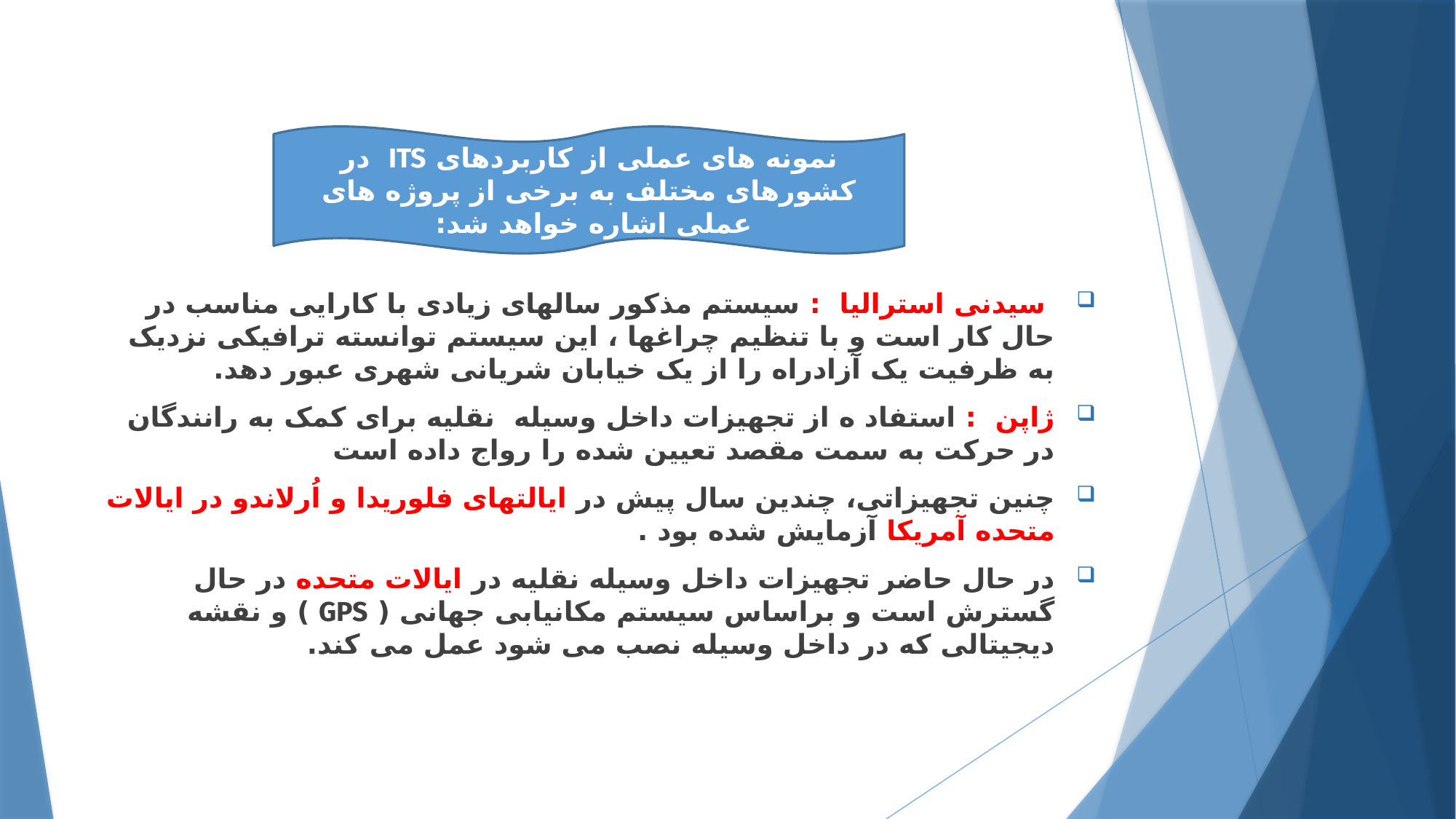

#
نمونه های عملی از کاربردهای ITS  در کشورهای مختلف به برخی از پروژه های عملی اشاره خواهد شد:

 سیدنی استرالیا  : سیستم مذکور سالهای زیادی با کارایی مناسب در   حال کار است و با تنظیم چراغها ، این سیستم توانسته ترافیکی نزدیک به ظرفیت یک آزادراه را از یک خیابان شریانی شهری عبور دهد.
ژاپن  : استفاد ه از تجهیزات داخل وسیله  نقلیه برای کمک به رانندگان در حرکت به سمت مقصد تعیین شده را رواج داده است
چنین تجهیزاتی، چندین سال پیش در ایالتهای فلوریدا و اُرلاندو در ایالات متحده آمریکا آزمایش شده بود .
در حال حاضر تجهیزات داخل وسیله نقلیه در ایالات متحده در حال گسترش است و براساس سیستم مکانیابی جهانی ( GPS ) و نقشه دیجیتالی که در داخل وسیله نصب می شود عمل می کند.